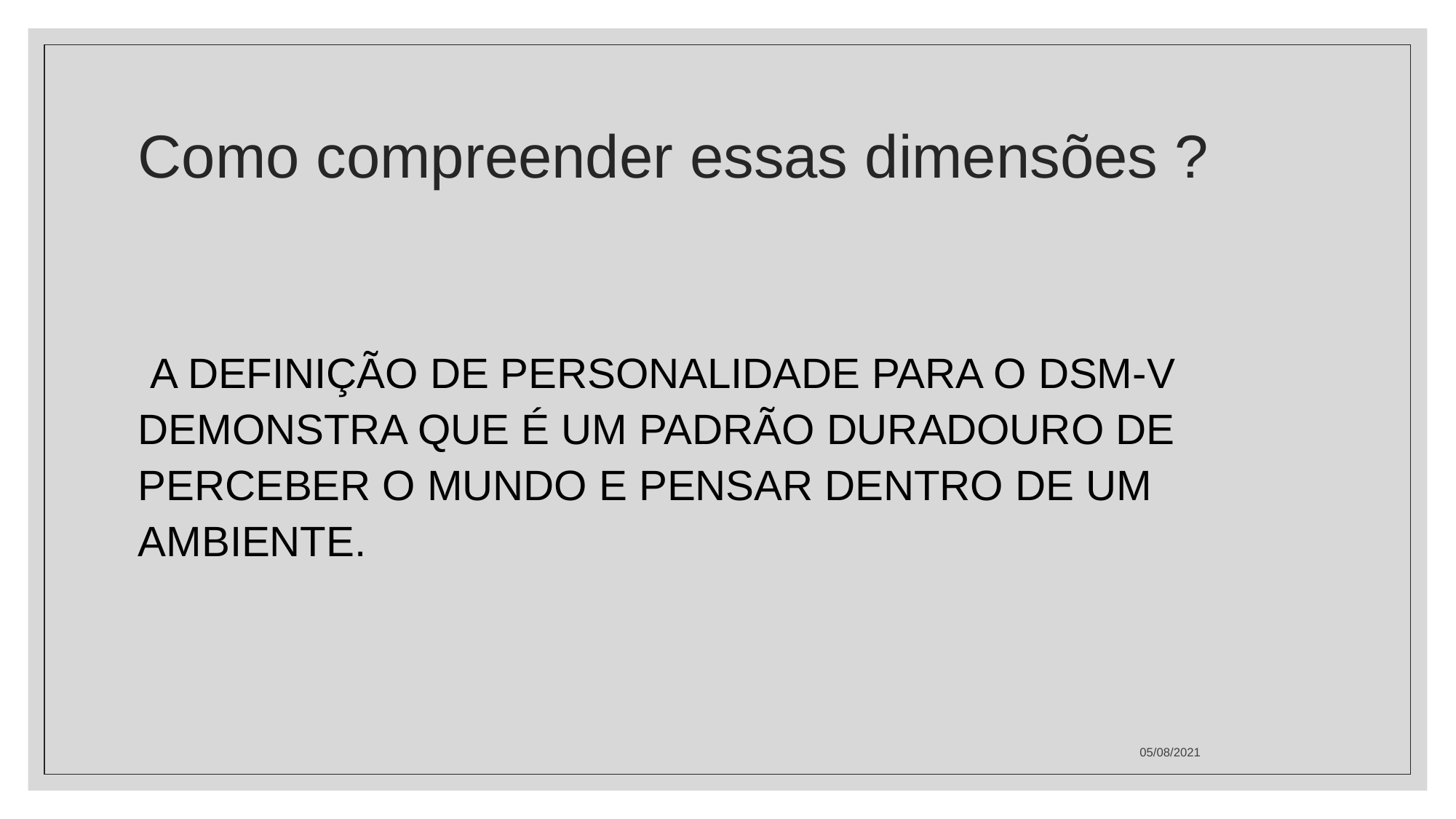

# Como compreender essas dimensões ?

 A DEFINIÇÃO DE PERSONALIDADE PARA O DSM-V DEMONSTRA QUE É UM PADRÃO DURADOURO DE PERCEBER O MUNDO E PENSAR DENTRO DE UM AMBIENTE.
05/08/2021